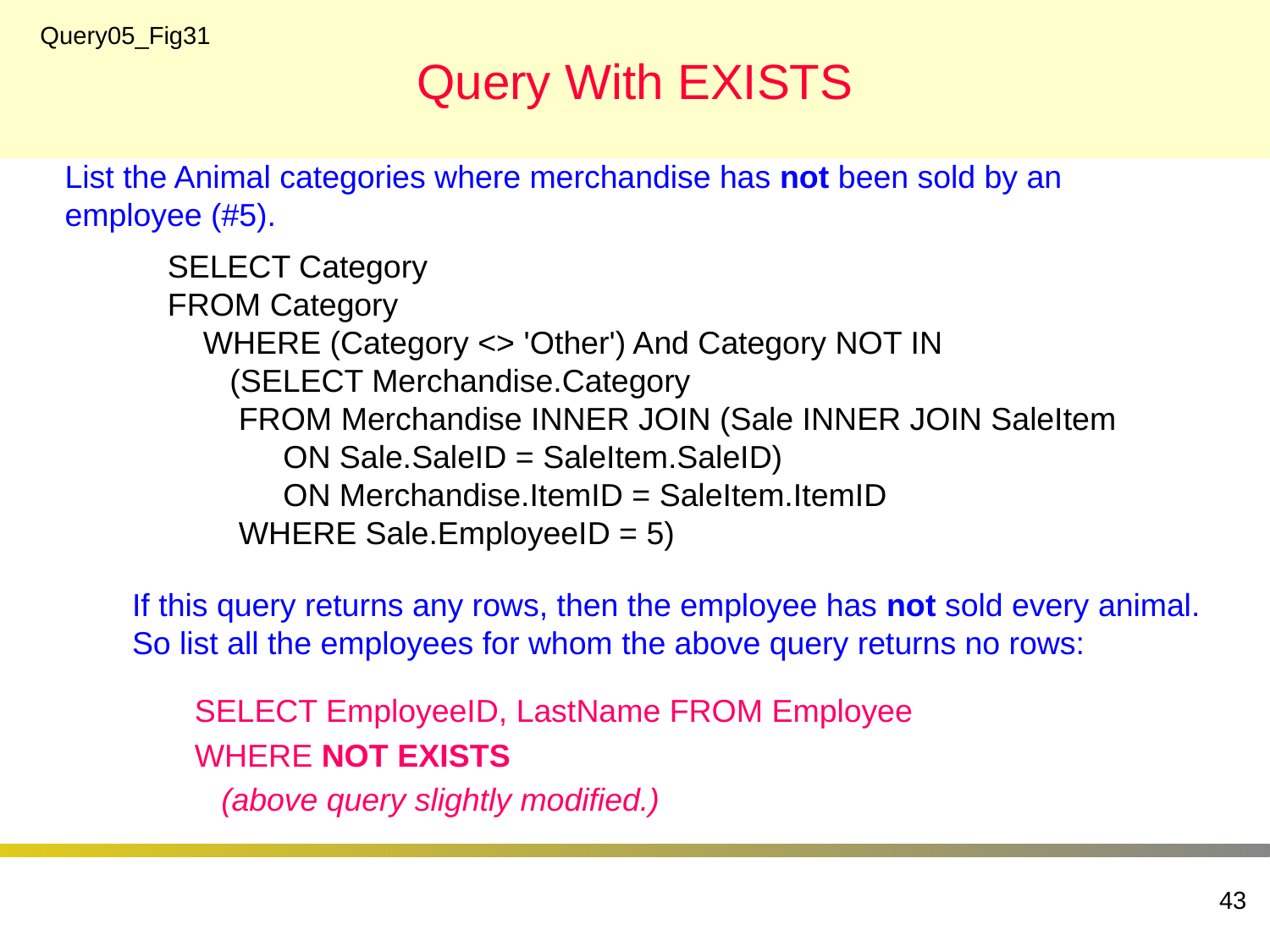

# Query With EXISTS
Query05_Fig31
List the Animal categories where merchandise has not been sold by an employee (#5).
SELECT Category
FROM Category
    WHERE (Category <> 'Other') And Category NOT IN
       (SELECT Merchandise.Category
        FROM Merchandise INNER JOIN (Sale INNER JOIN SaleItem
             ON Sale.SaleID = SaleItem.SaleID)
             ON Merchandise.ItemID = SaleItem.ItemID
        WHERE Sale.EmployeeID = 5)
If this query returns any rows, then the employee has not sold every animal.
So list all the employees for whom the above query returns no rows:
SELECT EmployeeID, LastName FROM Employee
WHERE NOT EXISTS
   (above query slightly modified.)
43